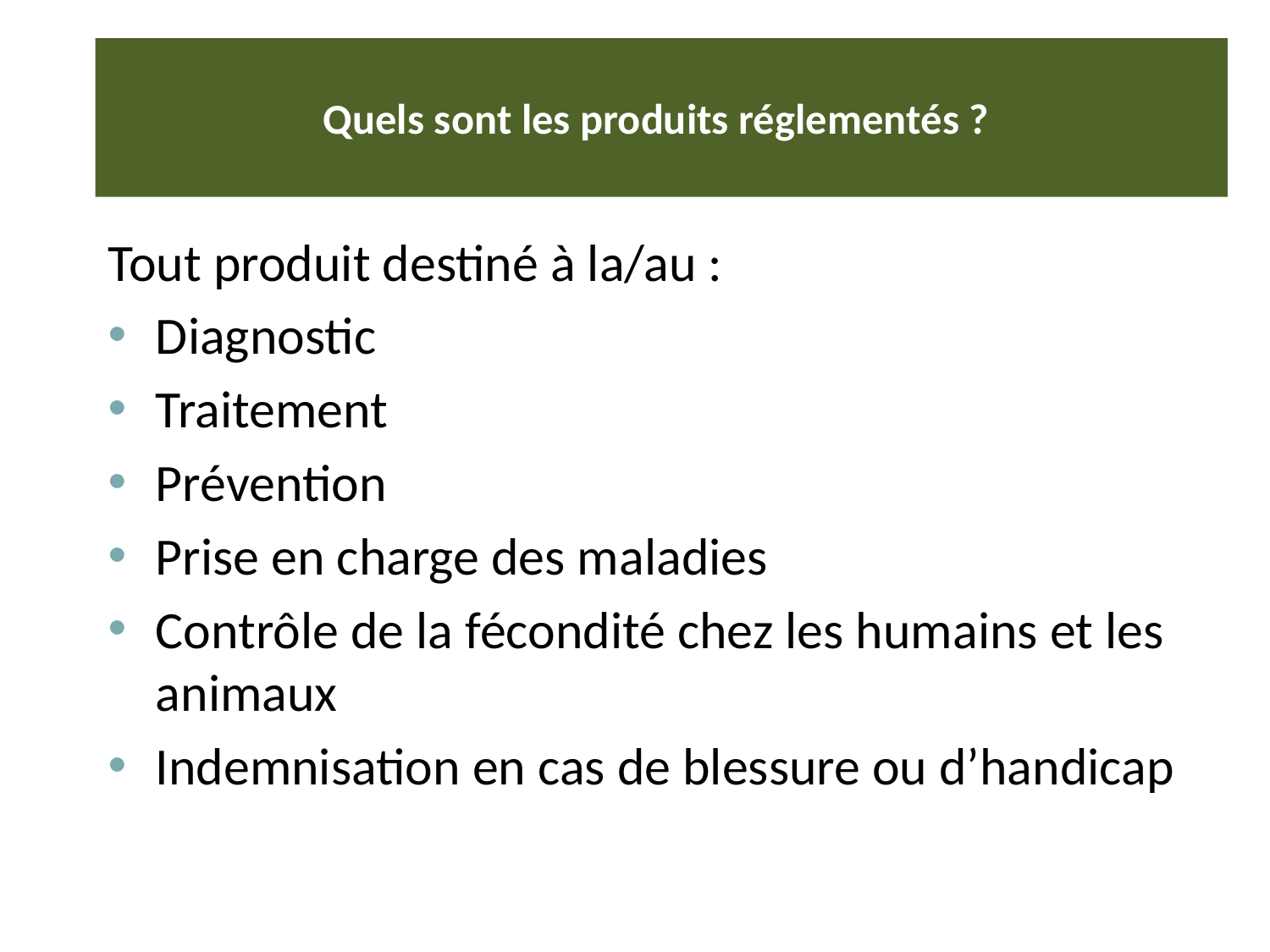

# Quels sont les produits réglementés ?
Tout produit destiné à la/au :
Diagnostic
Traitement
Prévention
Prise en charge des maladies
Contrôle de la fécondité chez les humains et les animaux
Indemnisation en cas de blessure ou d’handicap